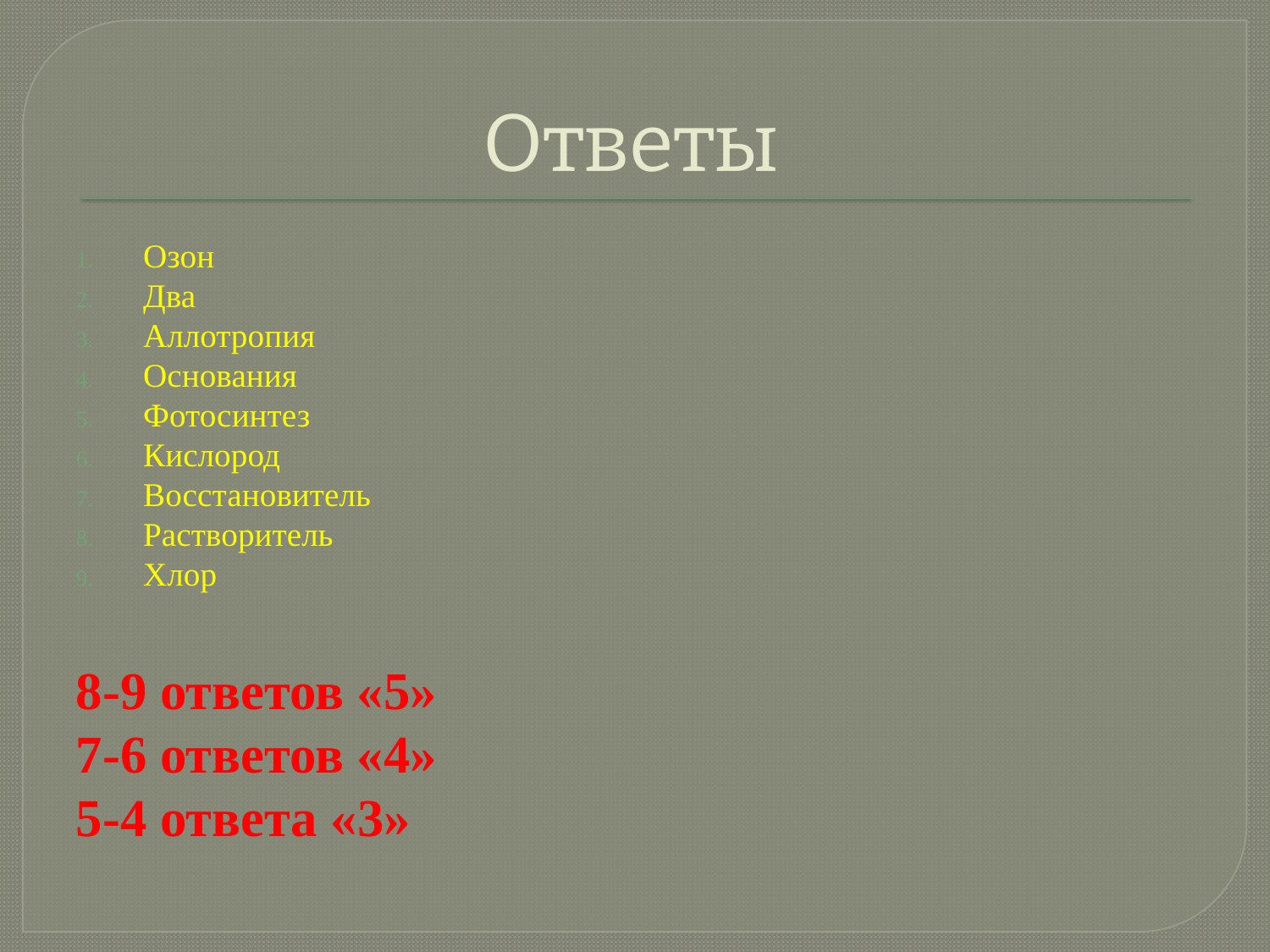

# Ответы
Озон
Два
Аллотропия
Основания
Фотосинтез
Кислород
Восстановитель
Растворитель
Хлор

8-9 ответов «5»
7-6 ответов «4»
5-4 ответа «3»